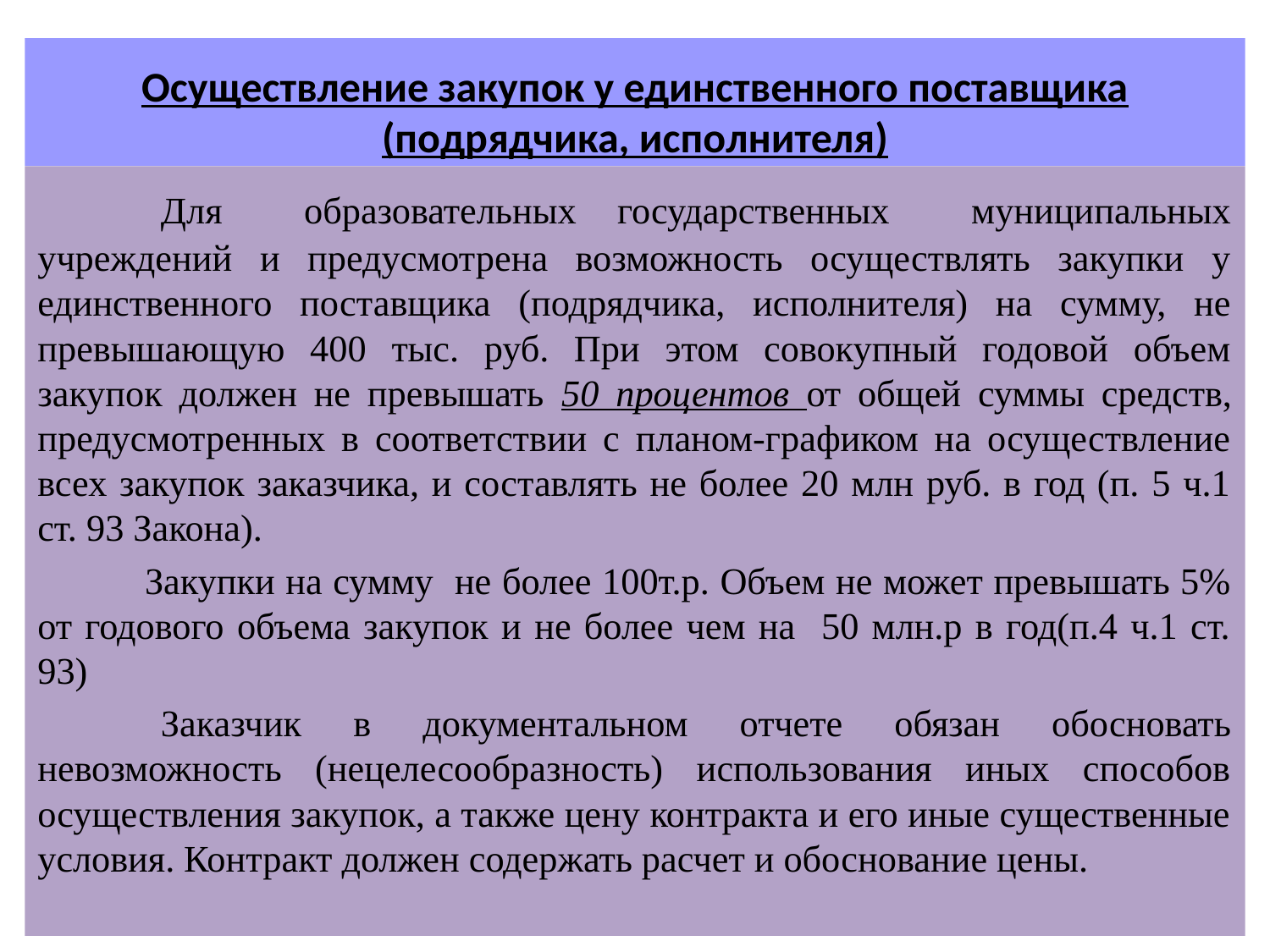

# Осуществление закупок у единственного поставщика (подрядчика, исполнителя)
	Для  образовательных государственных  муниципальных учреждений и предусмотрена возможность осуществлять закупки у единственного поставщика (подрядчика, исполнителя) на сумму, не превышающую 400 тыс. руб. При этом совокупный годовой объем закупок должен не превышать 50 процентов от общей суммы средств, предусмотренных в соответствии с планом-графиком на осуществление всех закупок заказчика, и составлять не более 20 млн руб. в год (п. 5 ч.1 ст. 93 Закона).
          Закупки на сумму  не более 100т.р. Объем не может превышать 5% от годового объема закупок и не более чем на  50 млн.р в год(п.4 ч.1 ст. 93)
	Заказчик в документальном отчете обязан обосновать невозможность (нецелесообразность) использования иных способов осуществления закупок, а также цену контракта и его иные существенные условия. Контракт должен содержать расчет и обоснование цены.